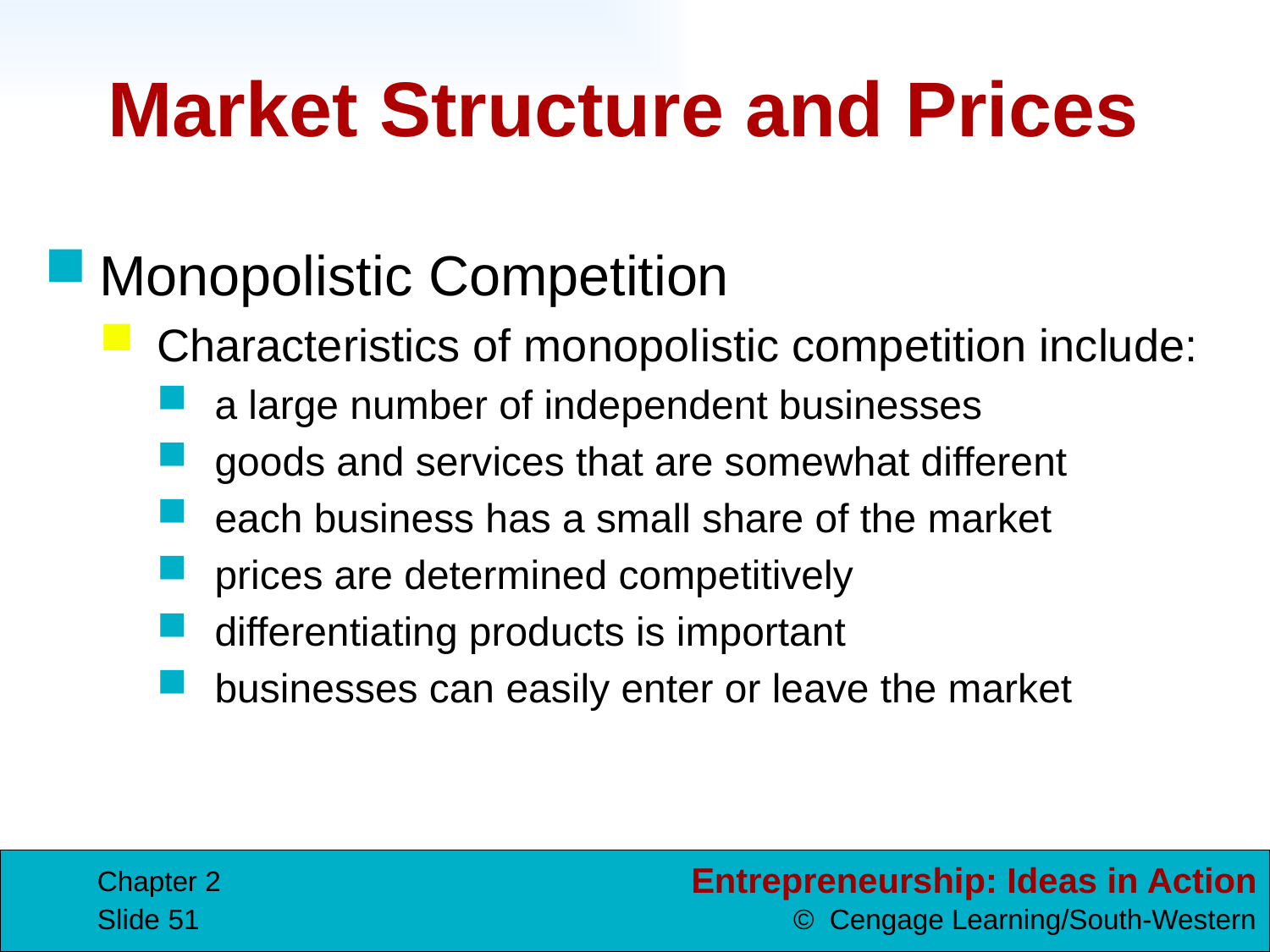

# Market Structure and Prices

Monopolistic Competition
Characteristics of monopolistic competition include:
 a large number of independent businesses
 goods and services that are somewhat different
 each business has a small share of the market
 prices are determined competitively
 differentiating products is important
 businesses can easily enter or leave the market
Chapter 2
Slide 51